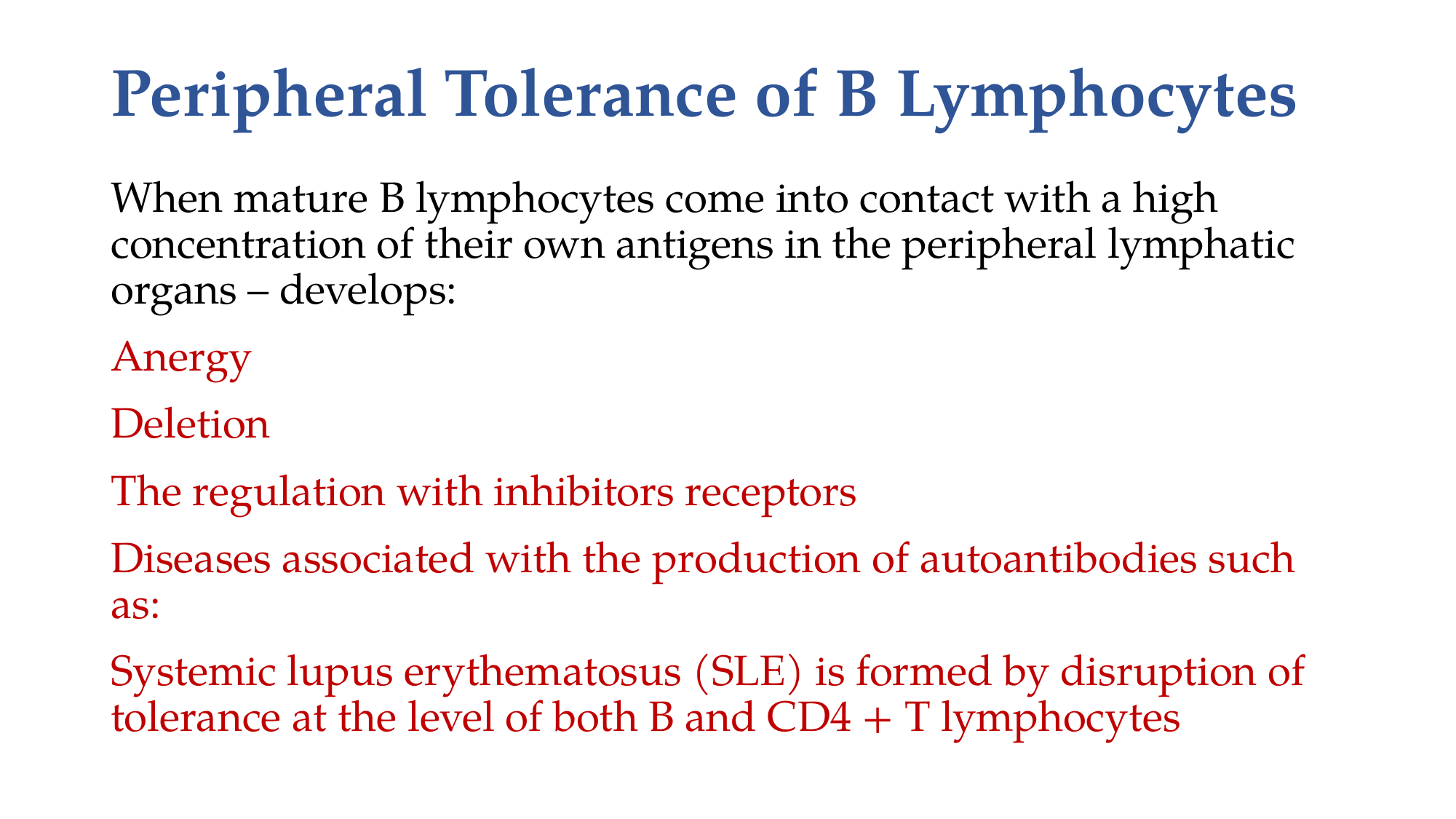

# Peripheral Tolerance of B Lymphocytes

When mature B lymphocytes come into contact with a high concentration of their own antigens in the peripheral lymphatic organs – develops:
Anergy
Deletion
The regulation with inhibitors receptors
Diseases associated with the production of autoantibodies such as:
Systemic lupus erythematosus (SLE) is formed by disruption of tolerance at the level of both B and CD4 + T lymphocytes